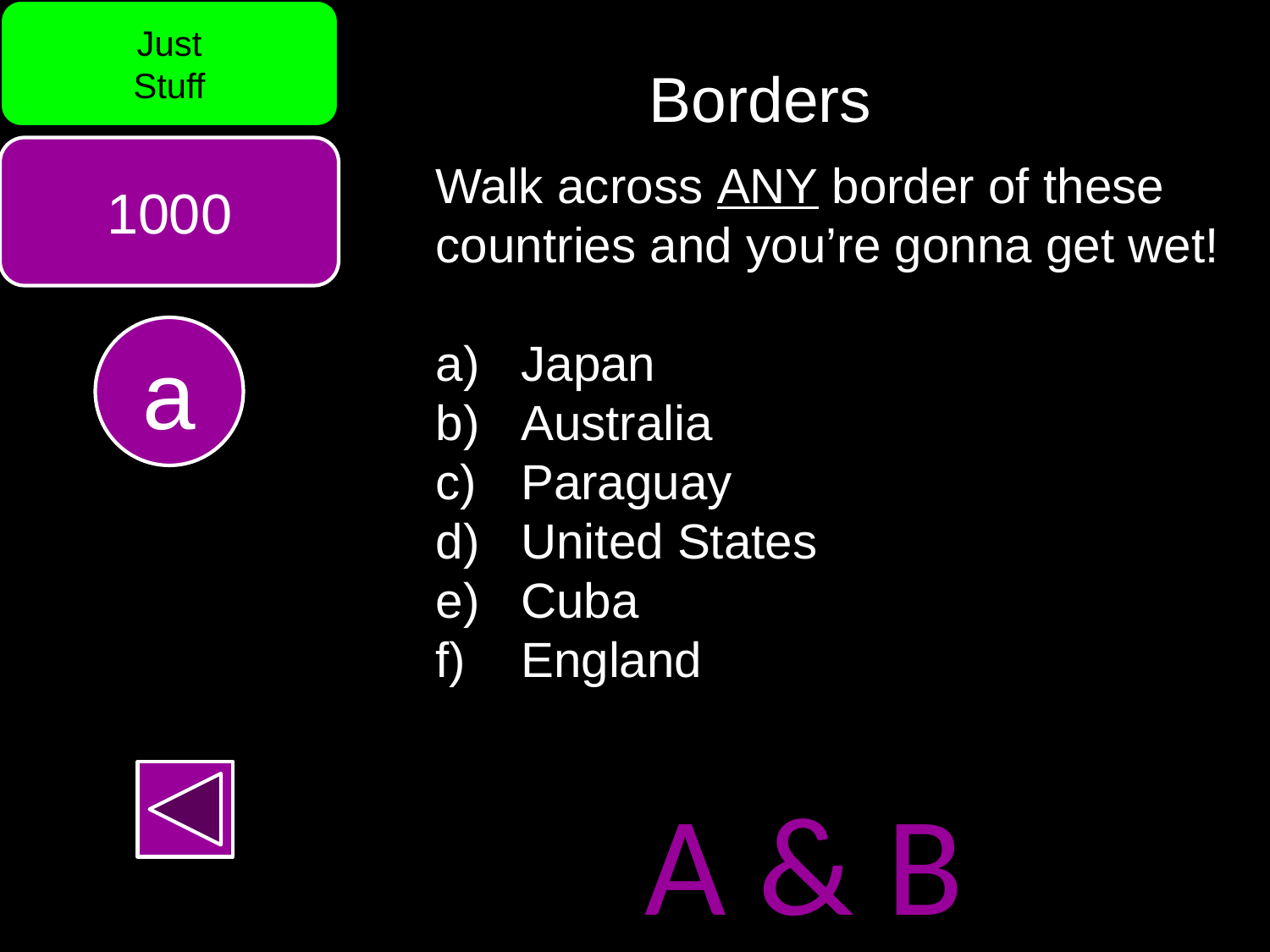

Just
Stuff
Borders
1000
Walk across ANY border of these countries and you’re gonna get wet!

 Japan
 Australia
 Paraguay
 United States
 Cuba
 England
a

A & B